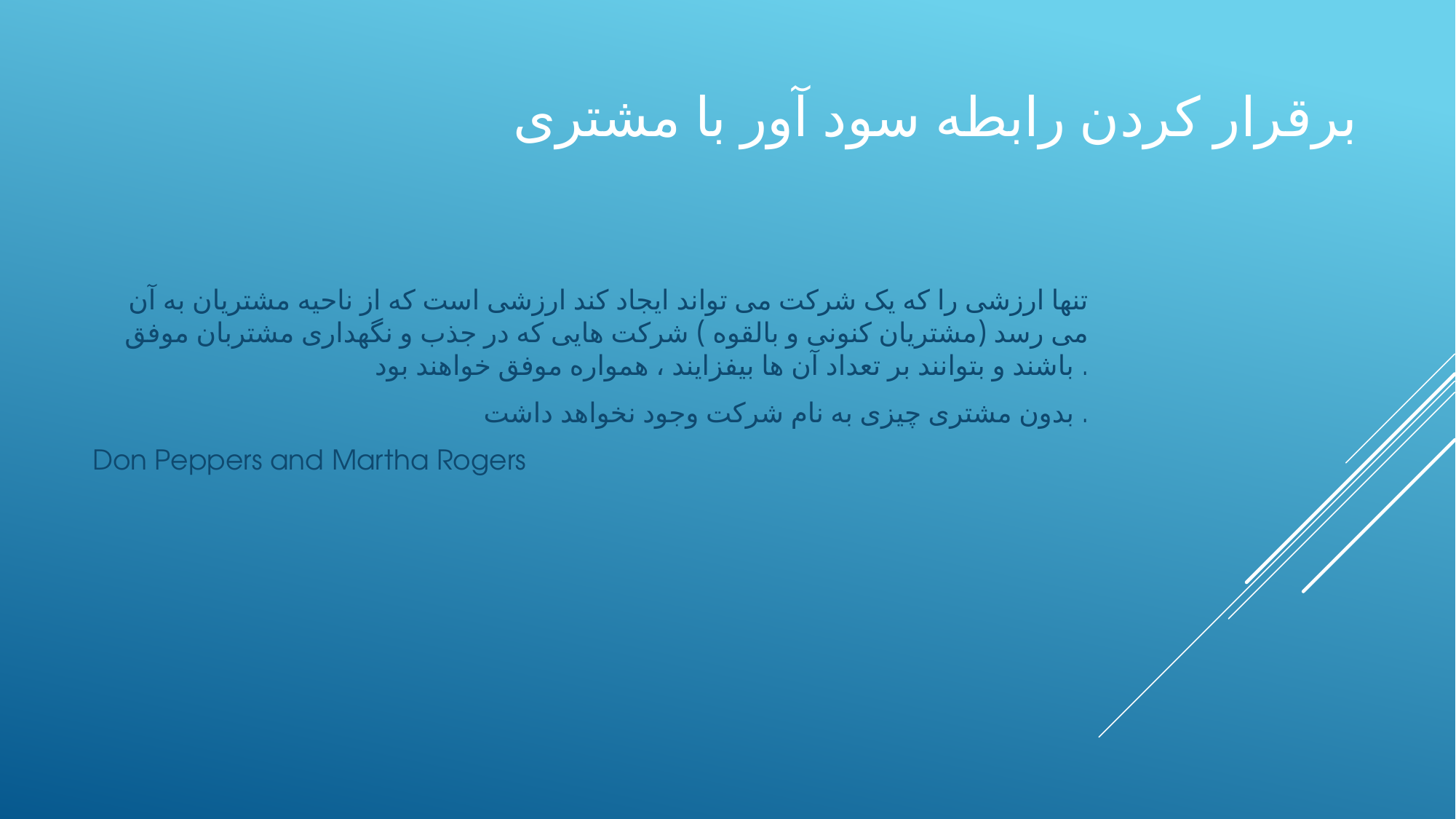

# برقرار کردن رابطه سود آور با مشتری
تنها ارزشی را که یک شرکت می تواند ایجاد کند ارزشی است که از ناحیه مشتریان به آن می رسد (مشتریان کنونی و بالقوه ) شرکت هایی که در جذب و نگهداری مشتربان موفق باشند و بتوانند بر تعداد آن ها بیفزایند ، همواره موفق خواهند بود .
بدون مشتری چیزی به نام شرکت وجود نخواهد داشت .
Don Peppers and Martha Rogers